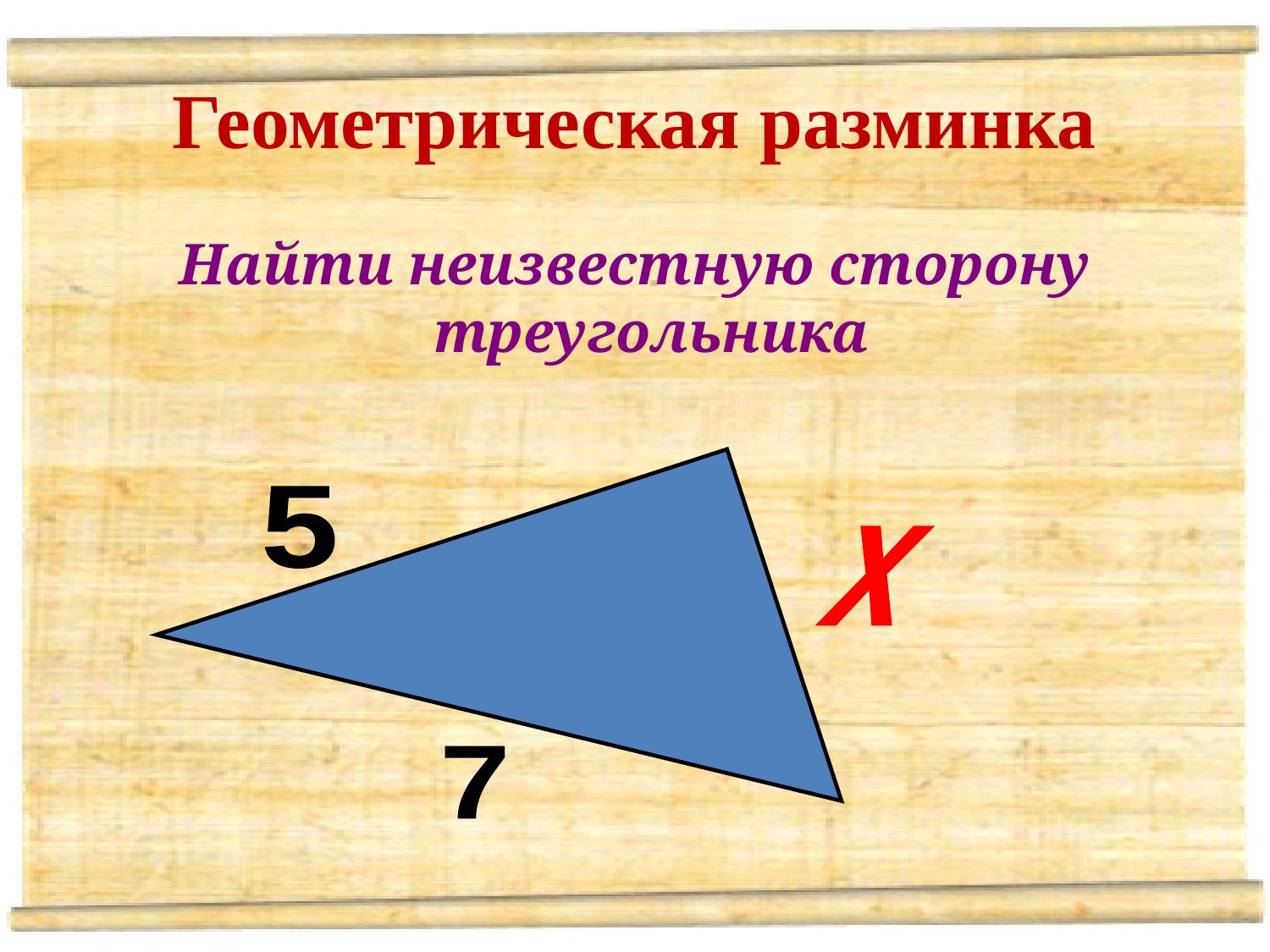

# Геометрическая разминка
Найти неизвестную сторону треугольника
5
х

7